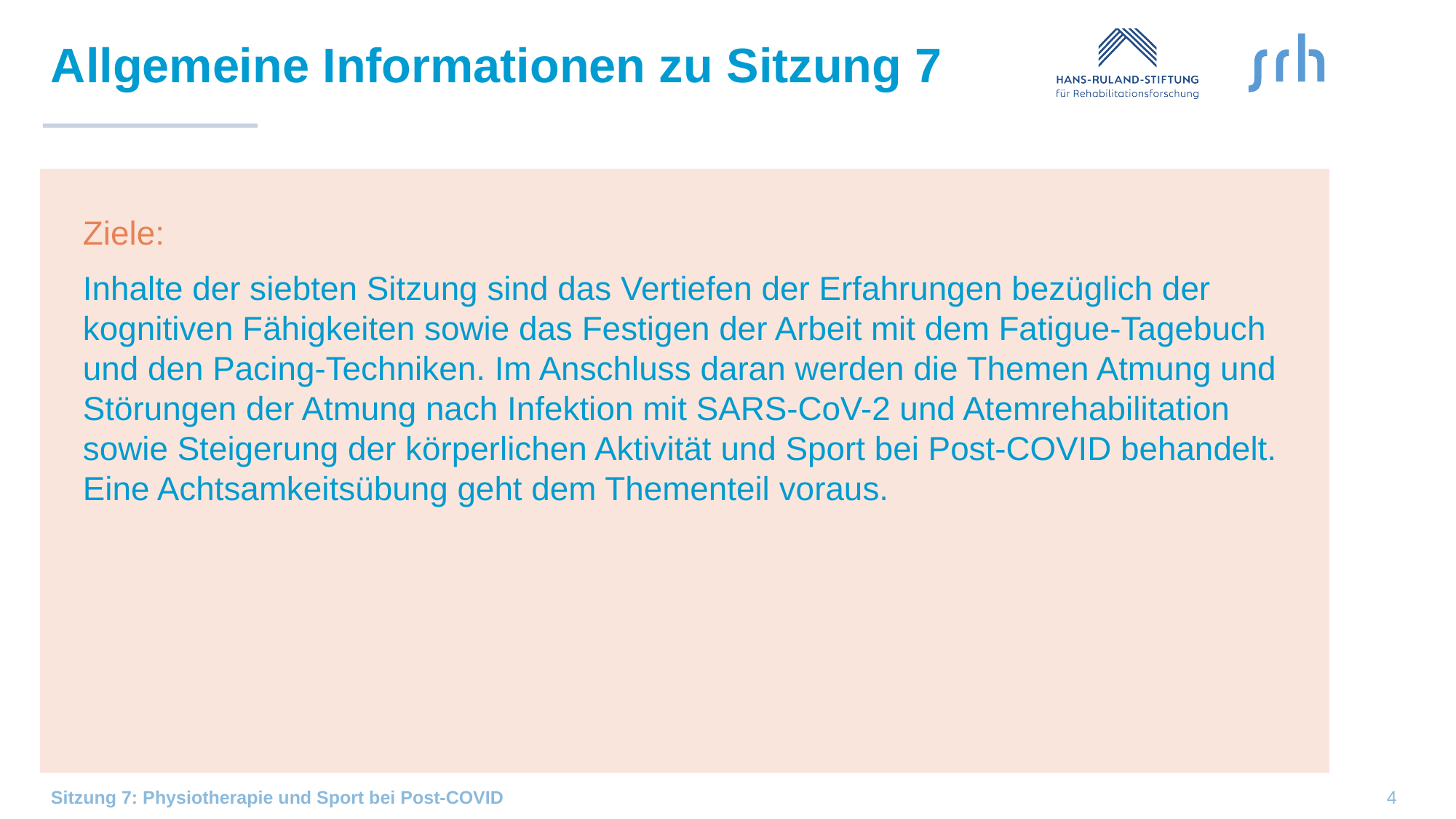

# Allgemeine Informationen zu Sitzung 7
Ziele:
Inhalte der siebten Sitzung sind das Vertiefen der Erfahrungen bezüglich der kognitiven Fähigkeiten sowie das Festigen der Arbeit mit dem Fatigue-Tagebuch und den Pacing-Techniken. Im Anschluss daran werden die Themen Atmung und Störungen der Atmung nach Infektion mit SARS-CoV-2 und Atemrehabilitation sowie Steigerung der körperlichen Aktivität und Sport bei Post-COVID behandelt. Eine Achtsamkeitsübung geht dem Thementeil voraus.
Sitzung 7: Physiotherapie und Sport bei Post-COVID
4